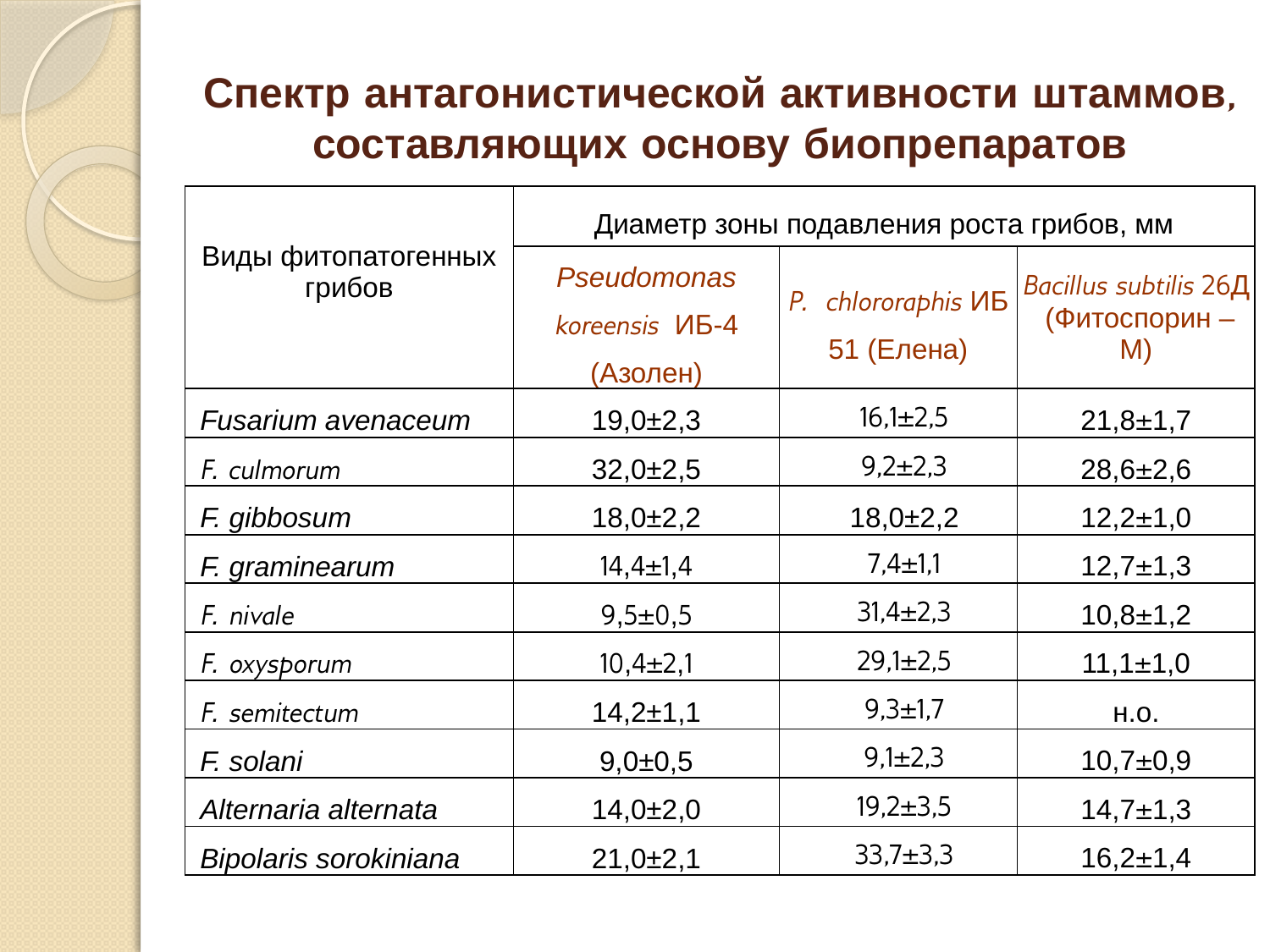

# Спектр антагонистической активности штаммов, составляющих основу биопрепаратов
| Виды фитопатогенных грибов | Диаметр зоны подавления роста грибов, мм |  |  |
| --- | --- | --- | --- |
|  | Pseudomonas koreensis ИБ-4 (Азолен) | P. chlororaphis ИБ 51 (Елена) | Bacillus subtilis 26Д (Фитоспорин –М) |
| Fusarium avenaceum | 19,0±2,3 | 16,1±2,5 | 21,8±1,7 |
| F. culmorum | 32,0±2,5 | 9,2±2,3 | 28,6±2,6 |
| F. gibbosum | 18,0±2,2 | 18,0±2,2 | 12,2±1,0 |
| F. graminearum | 14,4±1,4 | 7,4±1,1 | 12,7±1,3 |
| F. nivale | 9,5±0,5 | 31,4±2,3 | 10,8±1,2 |
| F. oxysporum | 10,4±2,1 | 29,1±2,5 | 11,1±1,0 |
| F. semitectum | 14,2±1,1 | 9,3±1,7 | н.о. |
| F. solani | 9,0±0,5 | 9,1±2,3 | 10,7±0,9 |
| Alternaria alternata | 14,0±2,0 | 19,2±3,5 | 14,7±1,3 |
| Bipolaris sorokiniana | 21,0±2,1 | 33,7±3,3 | 16,2±1,4 |